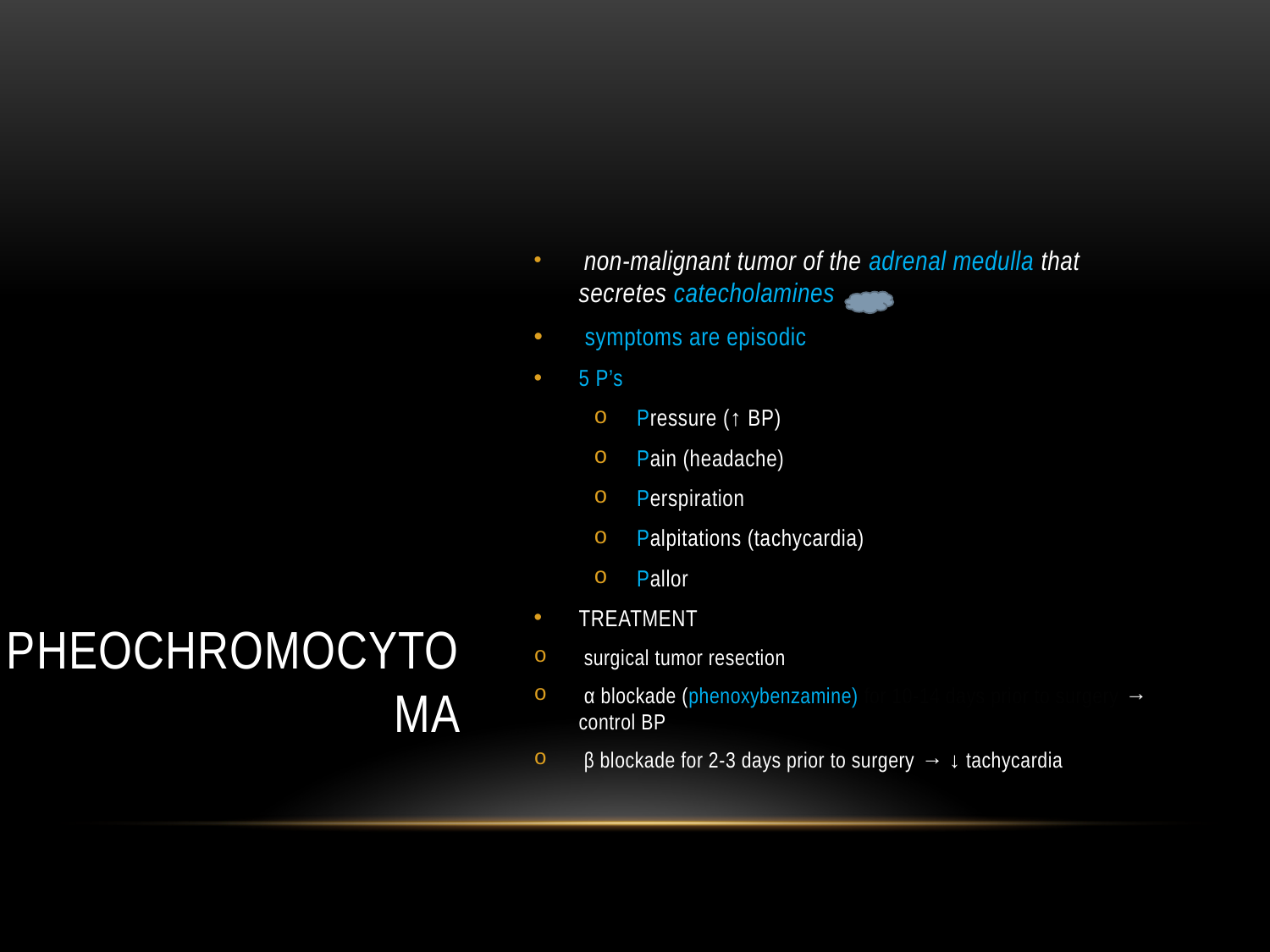

# pheochromocytoma
 non-malignant tumor of the adrenal medulla that secretes catecholamines
 symptoms are episodic
5 P’s
 Pressure (↑ BP)
 Pain (headache)
 Perspiration
 Palpitations (tachycardia)
 Pallor
TREATMENT
 surgical tumor resection
 α blockade (phenoxybenzamine) for 10-14 days prior to surgery → control BP
 β blockade for 2-3 days prior to surgery → ↓ tachycardia